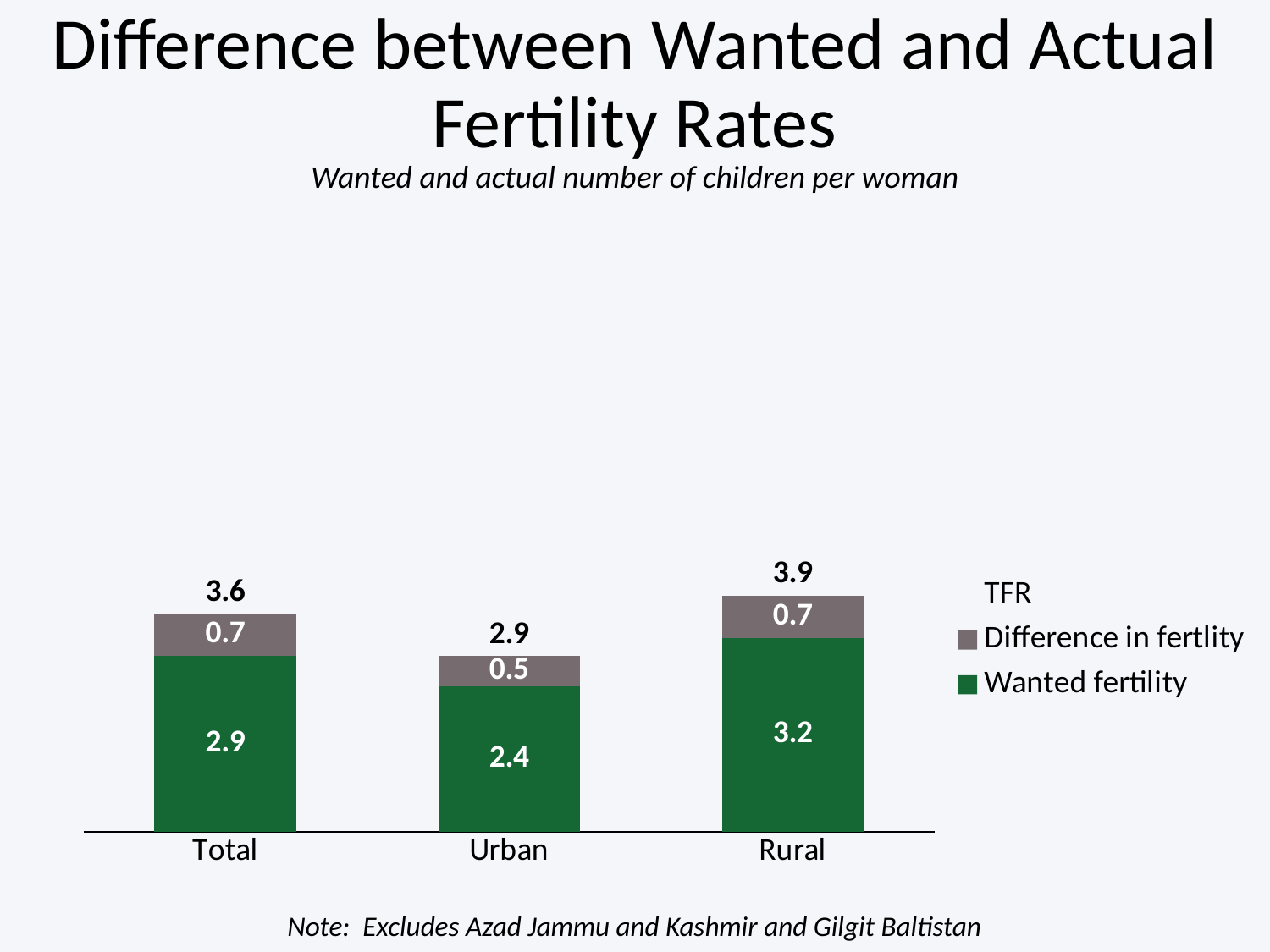

# Difference between Wanted and Actual Fertility Rates
Wanted and actual number of children per woman

### Chart

| Category | Wanted fertility | Difference in fertlity | TFR |
|---|---|---|---|
| Total | 2.9 | 0.7000000000000002 | 3.6 |
| Urban | 2.4 | 0.5 | 2.9 |
| Rural | 3.2 | 0.6999999999999997 | 3.9 |
Note:  Excludes Azad Jammu and Kashmir and Gilgit Baltistan